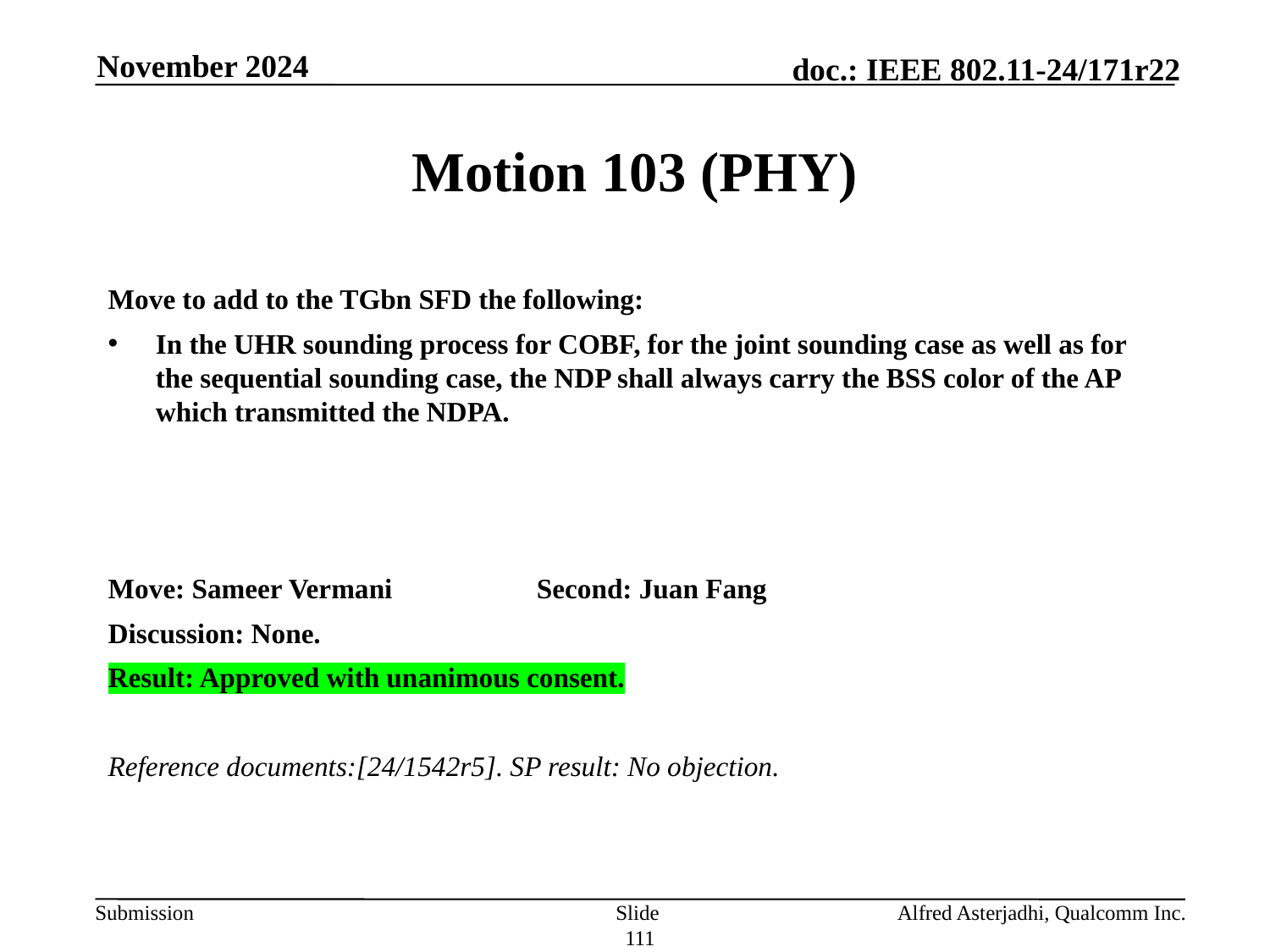

November 2024
# Motion 103 (PHY)
Move to add to the TGbn SFD the following:
In the UHR sounding process for COBF, for the joint sounding case as well as for the sequential sounding case, the NDP shall always carry the BSS color of the AP which transmitted the NDPA.

Move: Sameer Vermani		Second: Juan Fang
Discussion: None.
Result: Approved with unanimous consent.

Reference documents:[24/1542r5]. SP result: No objection.

Slide 111
Alfred Asterjadhi, Qualcomm Inc.